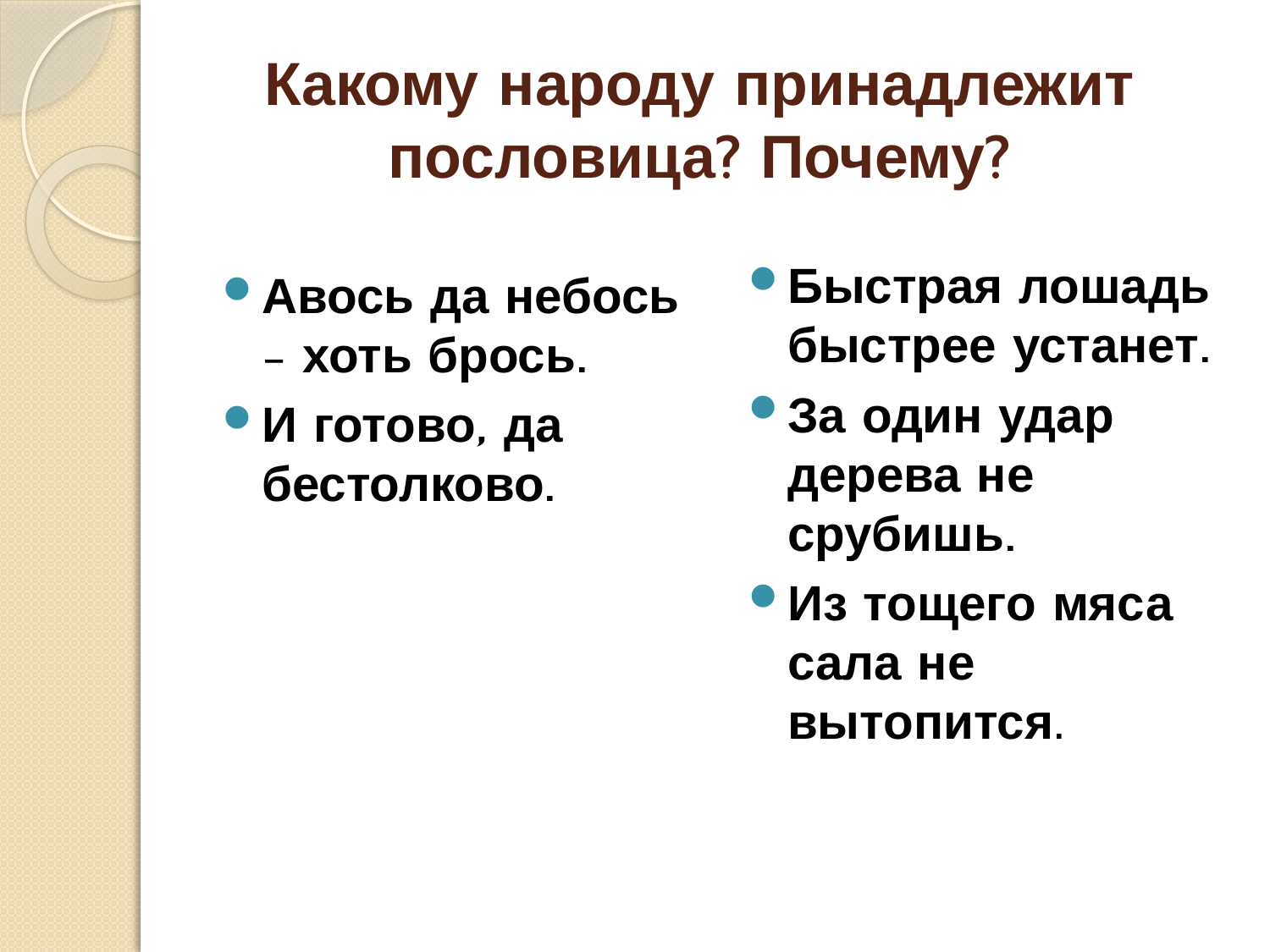

# Какому народу принадлежит пословица? Почему?
Быстрая лошадь быстрее устанет.
За один удар дерева не срубишь.
Из тощего мяса сала не вытопится.
Авось да небось – хоть брось.
И готово, да бестолково.